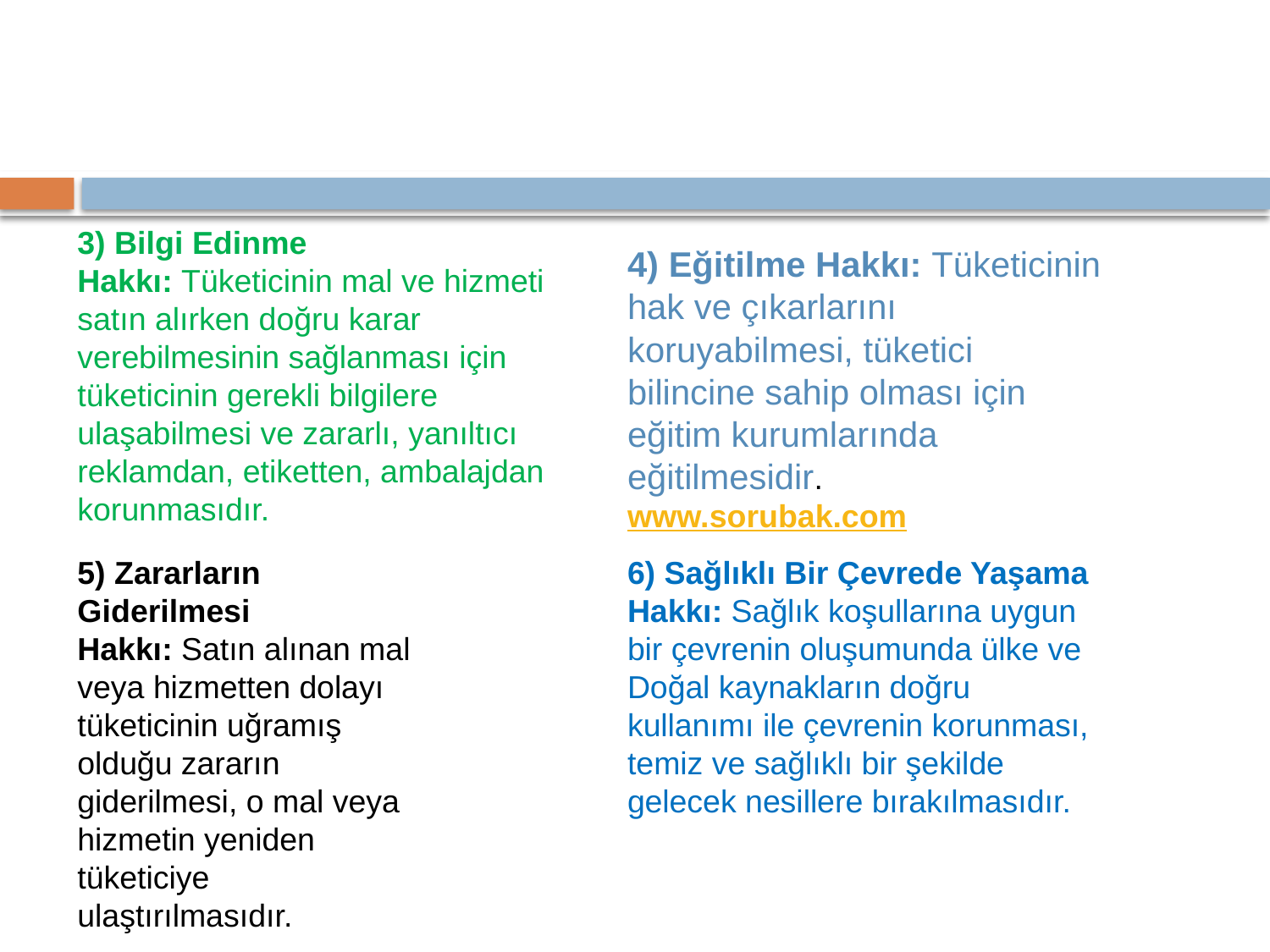

3) Bilgi Edinme Hakkı: Tüketicinin mal ve hizmeti satın alırken doğru karar verebilmesinin sağlanması için tüketicinin gerekli bilgilere ulaşabilmesi ve zararlı, yanıltıcı reklamdan, etiketten, ambalajdan korunmasıdır.
4) Eğitilme Hakkı: Tüketicinin hak ve çıkarlarını koruyabilmesi, tüketici bilincine sahip olması için eğitim kurumlarında eğitilmesidir.
www.sorubak.com
5) Zararların Giderilmesi Hakkı: Satın alınan mal veya hizmetten dolayı tüketicinin uğramış olduğu zararın giderilmesi, o mal veya hizmetin yeniden tüketiciye ulaştırılmasıdır.
6) Sağlıklı Bir Çevrede Yaşama Hakkı: Sağlık koşullarına uygun bir çevrenin oluşumunda ülke ve
Doğal kaynakların doğru kullanımı ile çevrenin korunması, temiz ve sağlıklı bir şekilde gelecek nesillere bırakılmasıdır.